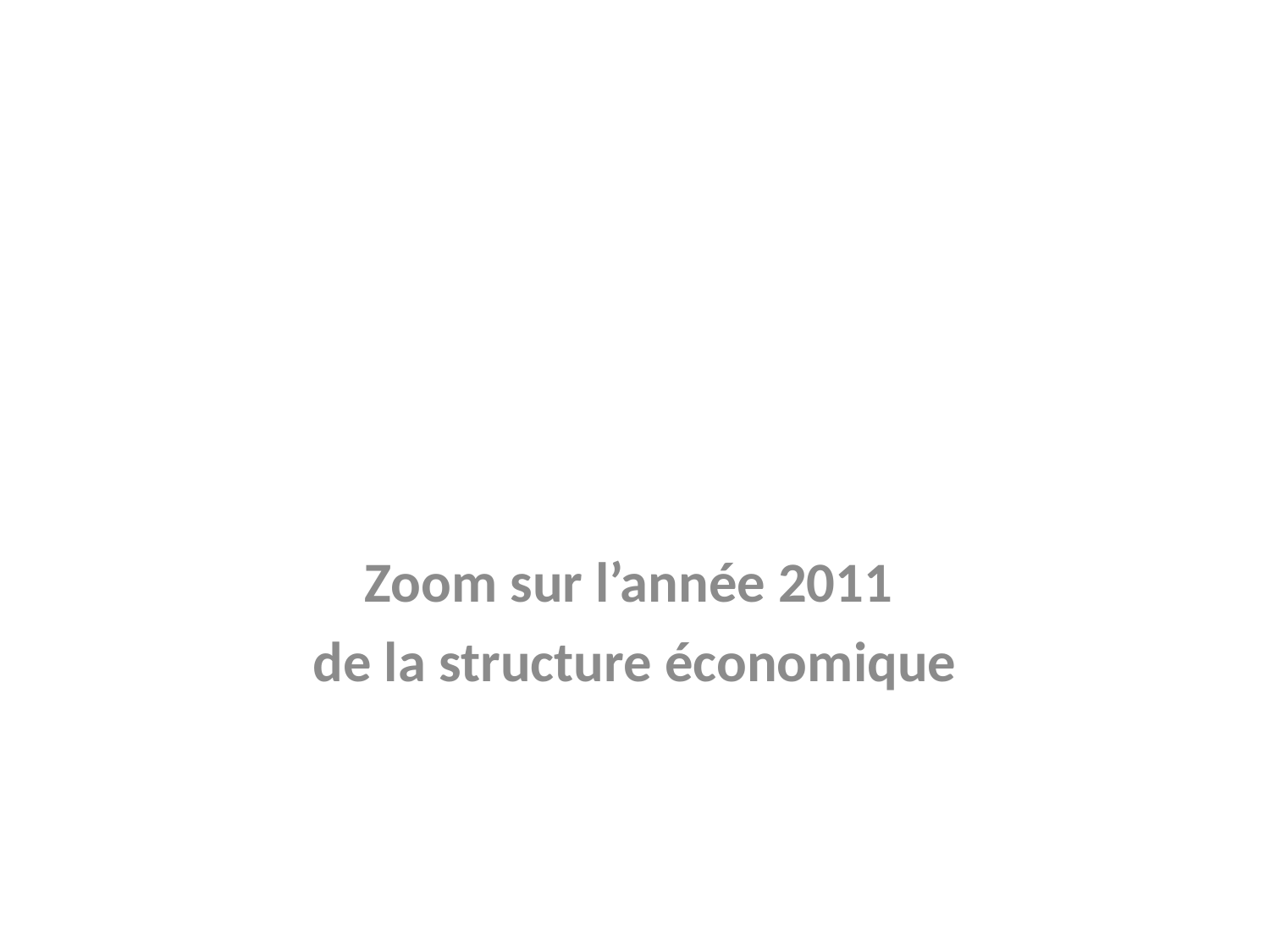

Zoom sur l’année 2011
de la structure économique